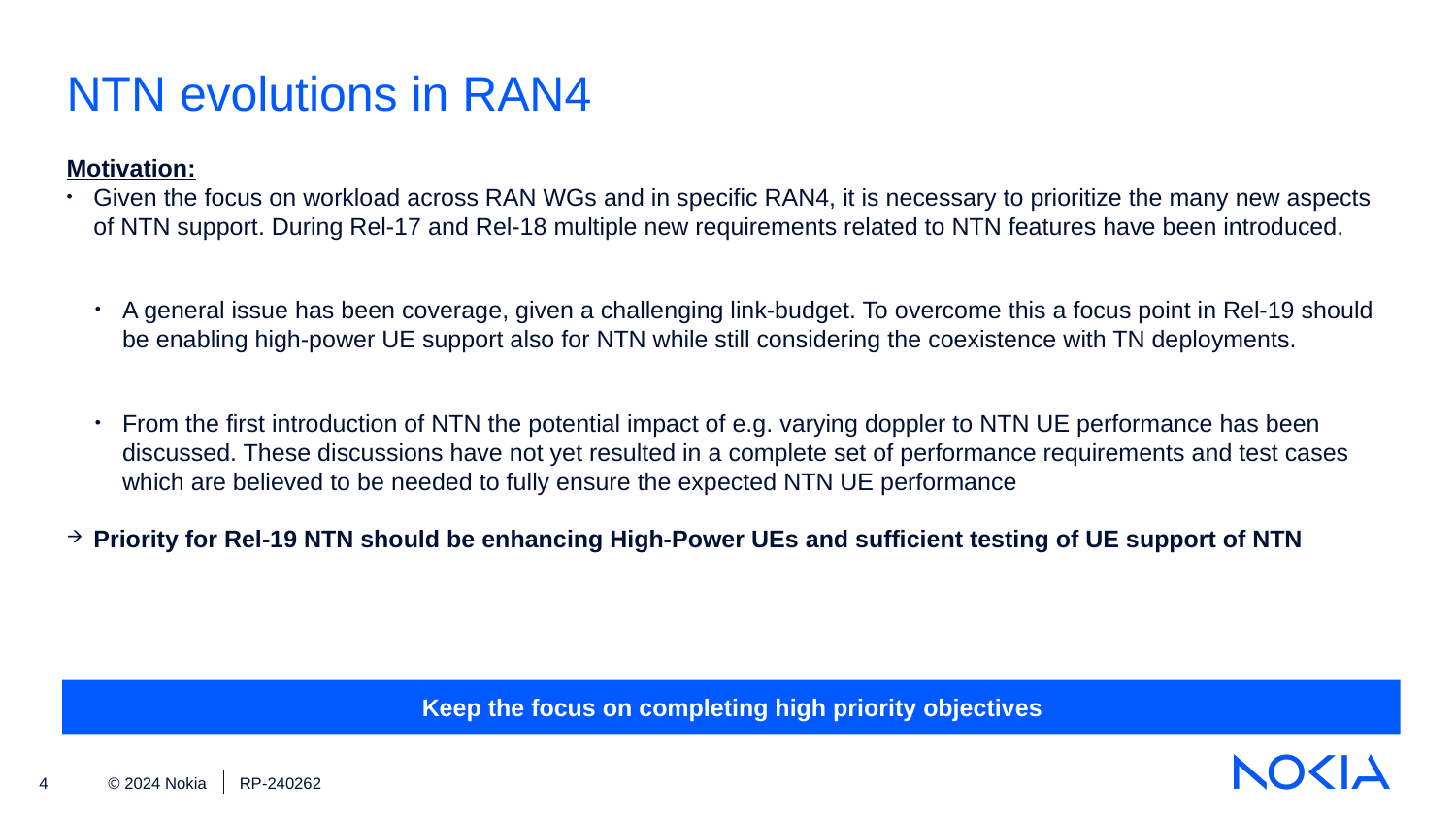

NTN evolutions in RAN4
Motivation:
Given the focus on workload across RAN WGs and in specific RAN4, it is necessary to prioritize the many new aspects of NTN support. During Rel-17 and Rel-18 multiple new requirements related to NTN features have been introduced.

A general issue has been coverage, given a challenging link-budget. To overcome this a focus point in Rel-19 should be enabling high-power UE support also for NTN while still considering the coexistence with TN deployments.

From the first introduction of NTN the potential impact of e.g. varying doppler to NTN UE performance has been discussed. These discussions have not yet resulted in a complete set of performance requirements and test cases which are believed to be needed to fully ensure the expected NTN UE performance
Priority for Rel-19 NTN should be enhancing High-Power UEs and sufficient testing of UE support of NTN

Keep the focus on completing high priority objectives
RP-240262